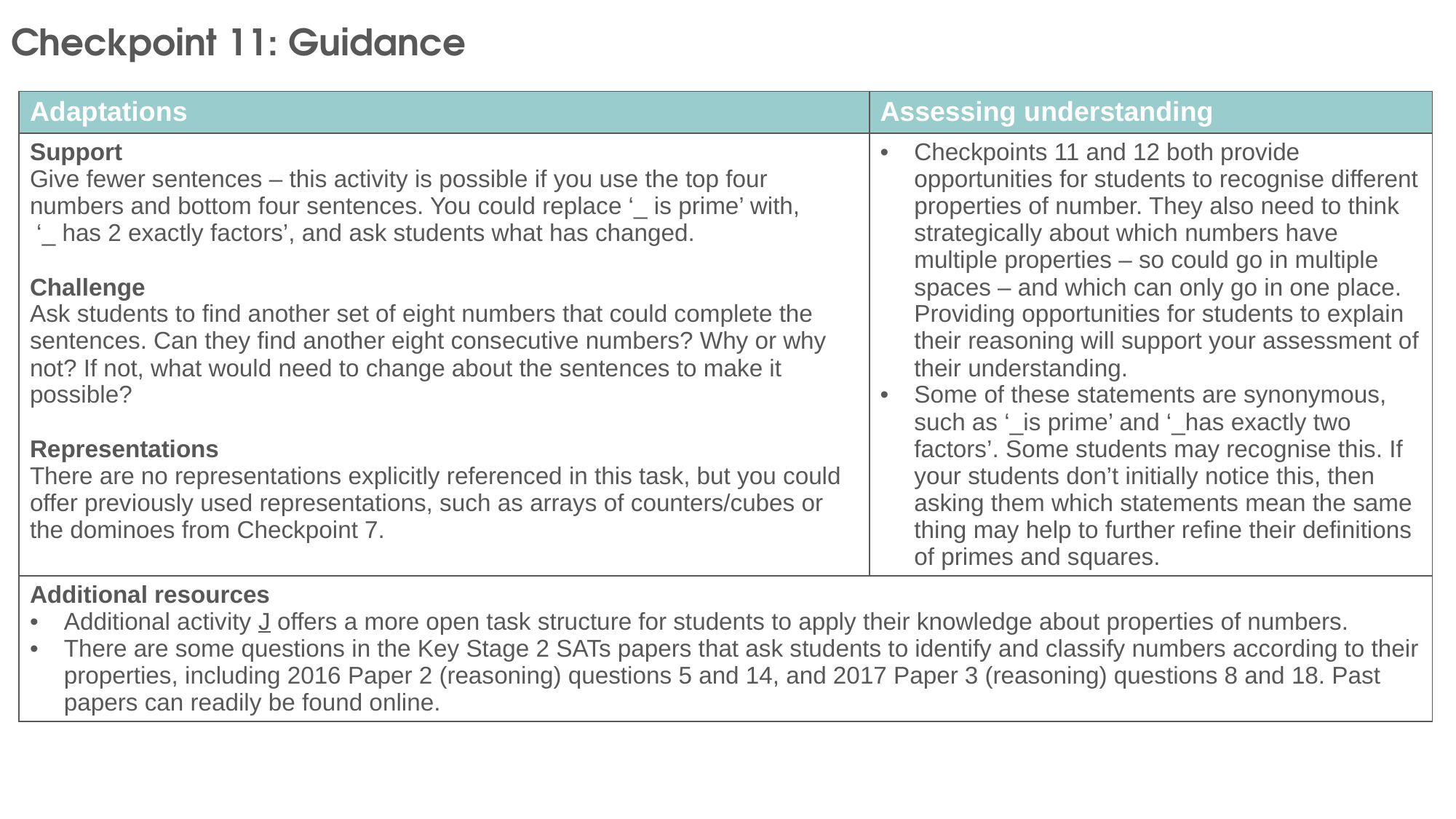

Checkpoint 11: Guidance
| Adaptations | Assessing understanding |
| --- | --- |
| Support Give fewer sentences – this activity is possible if you use the top four numbers and bottom four sentences. You could replace ‘\_ is prime’ with, ‘\_ has 2 exactly factors’, and ask students what has changed. Challenge Ask students to find another set of eight numbers that could complete the sentences. Can they find another eight consecutive numbers? Why or why not? If not, what would need to change about the sentences to make it possible? Representations There are no representations explicitly referenced in this task, but you could offer previously used representations, such as arrays of counters/cubes or the dominoes from Checkpoint 7. | Checkpoints 11 and 12 both provide opportunities for students to recognise different properties of number. They also need to think strategically about which numbers have multiple properties – so could go in multiple spaces – and which can only go in one place. Providing opportunities for students to explain their reasoning will support your assessment of their understanding. Some of these statements are synonymous, such as ‘\_is prime’ and ‘\_has exactly two factors’. Some students may recognise this. If your students don’t initially notice this, then asking them which statements mean the same thing may help to further refine their definitions of primes and squares. |
| Additional resources Additional activity J offers a more open task structure for students to apply their knowledge about properties of numbers. There are some questions in the Key Stage 2 SATs papers that ask students to identify and classify numbers according to their properties, including 2016 Paper 2 (reasoning) questions 5 and 14, and 2017 Paper 3 (reasoning) questions 8 and 18. Past papers can readily be found online. |  |